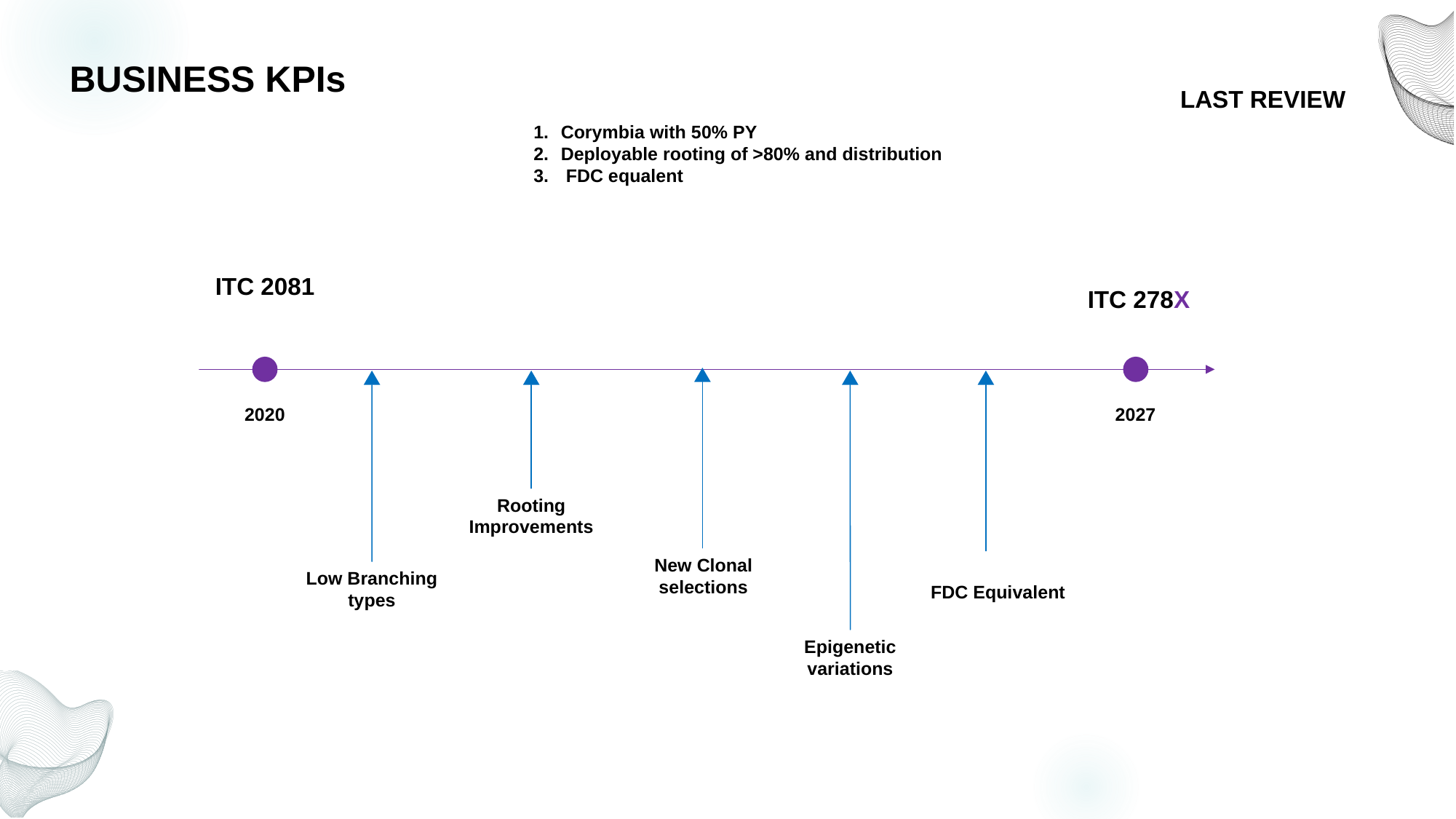

BUSINESS KPIs
LAST REVIEW
Corymbia with 50% PY
Deployable rooting of >80% and distribution
 FDC equalent
ITC 2081
ITC 278X

2020
2027
Rooting Improvements
New Clonal selections
Low Branching types
FDC Equivalent
Epigenetic
variations